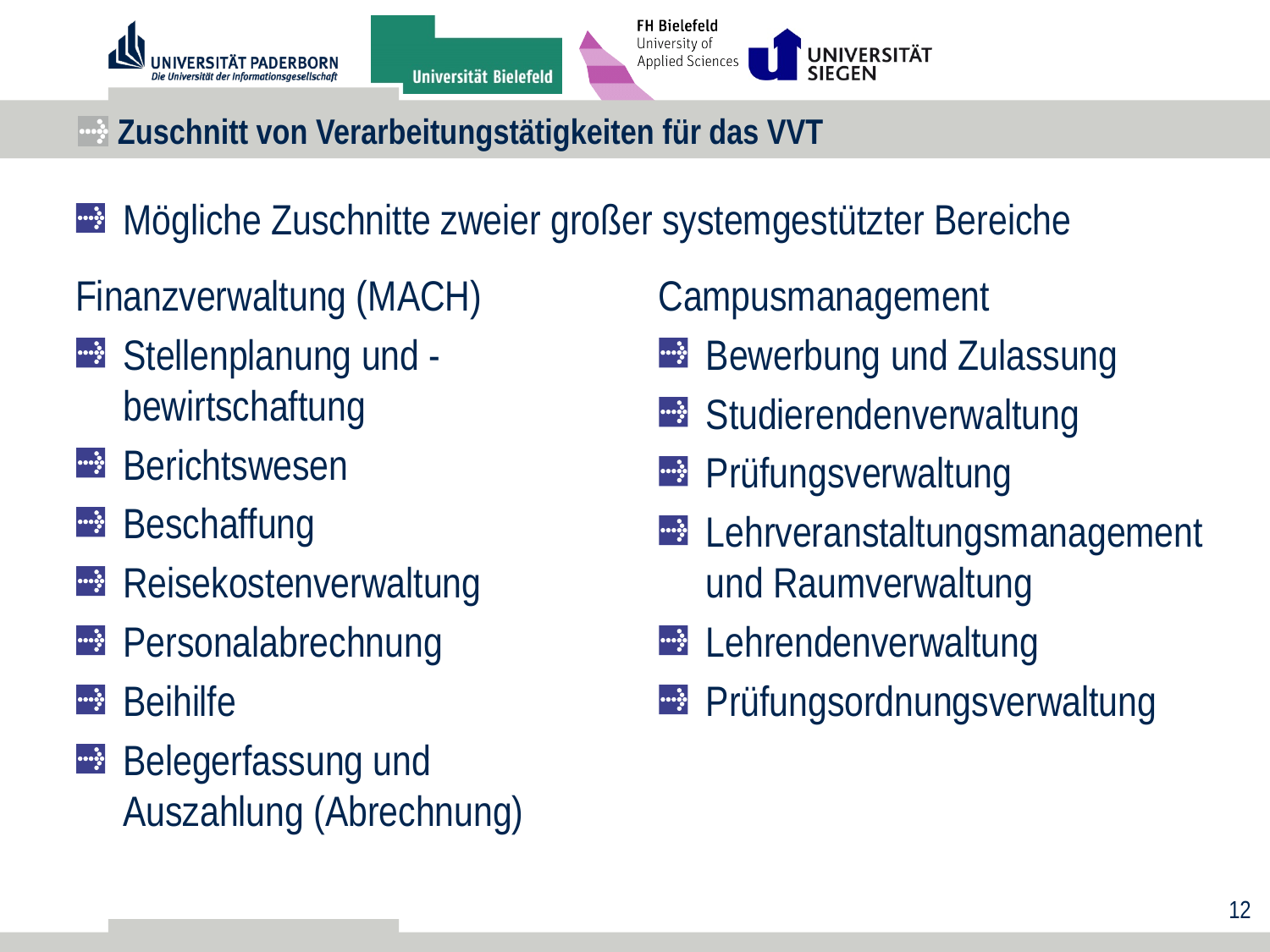

# Zuschnitt von Verarbeitungstätigkeiten für das VVT
Mögliche Zuschnitte zweier großer systemgestützter Bereiche
Finanzverwaltung (MACH)
Stellenplanung und -bewirtschaftung
Berichtswesen
Beschaffung
Reisekostenverwaltung
Personalabrechnung
Beihilfe
Belegerfassung und Auszahlung (Abrechnung)
Campusmanagement
Bewerbung und Zulassung
Studierendenverwaltung
Prüfungsverwaltung
Lehrveranstaltungsmanagement und Raumverwaltung
Lehrendenverwaltung
Prüfungsordnungsverwaltung
12